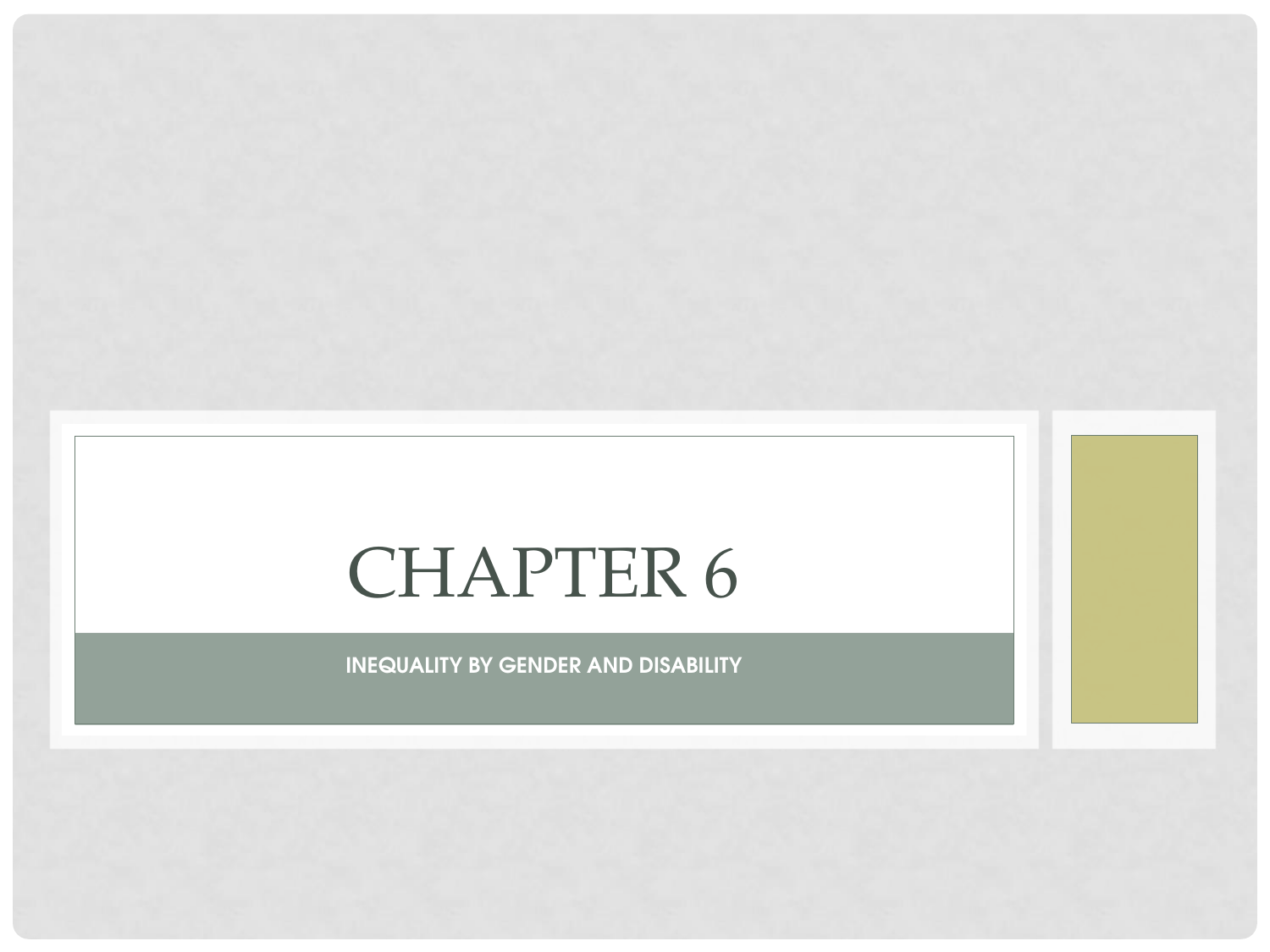

CHAPTER 6
# INEQUALITY BY GENDER AND DISABILITY